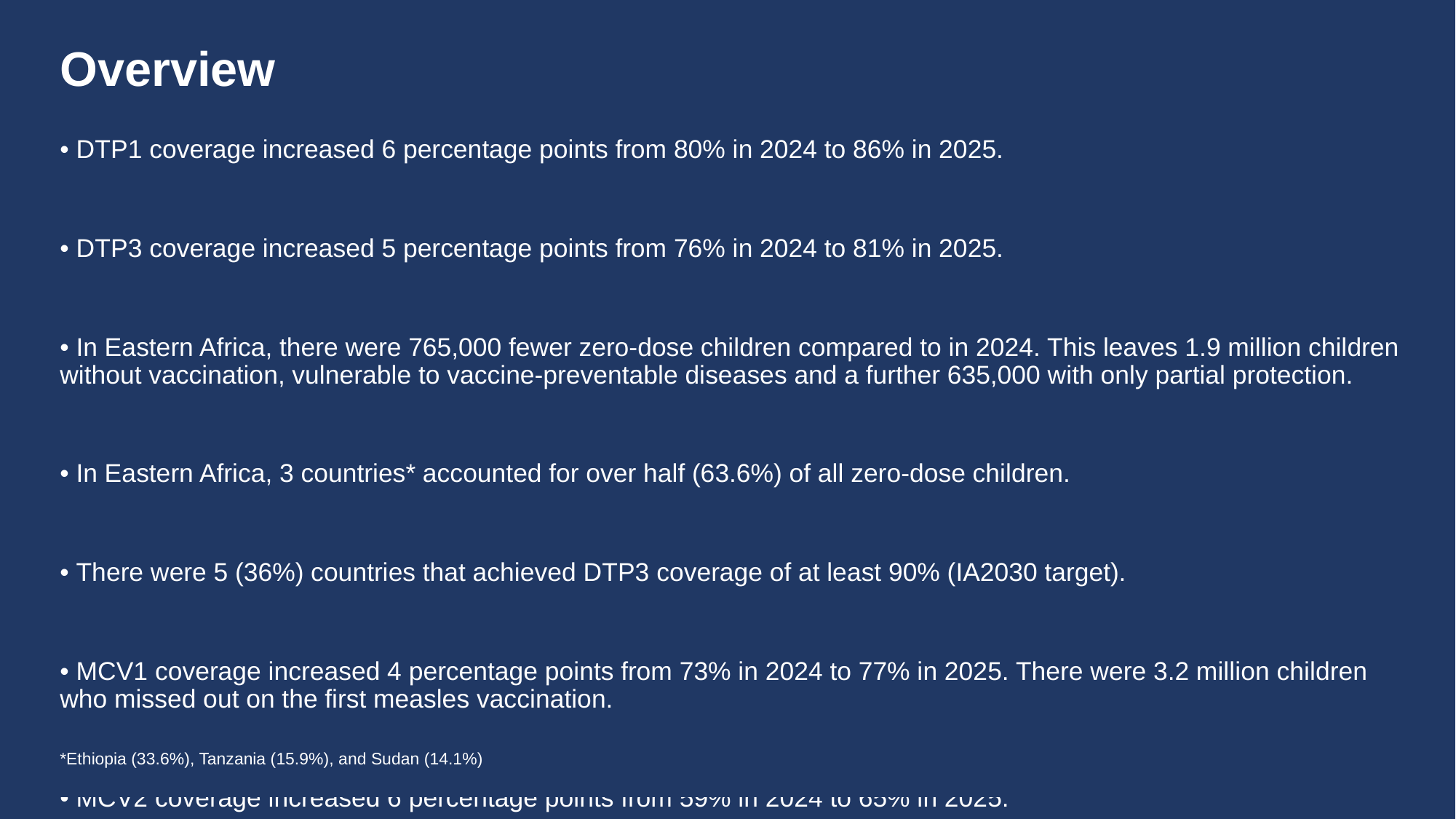

# Overview
• DTP1 coverage increased 6 percentage points from 80% in 2024 to 86% in 2025.

• DTP3 coverage increased 5 percentage points from 76% in 2024 to 81% in 2025.

• In Eastern Africa, there were 765,000 fewer zero-dose children compared to in 2024. This leaves 1.9 million children without vaccination, vulnerable to vaccine-preventable diseases and a further 635,000 with only partial protection.

• In Eastern Africa, 3 countries* accounted for over half (63.6%) of all zero-dose children.

• There were 5 (36%) countries that achieved DTP3 coverage of at least 90% (IA2030 target).

• MCV1 coverage increased 4 percentage points from 73% in 2024 to 77% in 2025. There were 3.2 million children who missed out on the first measles vaccination.

• MCV2 coverage increased 6 percentage points from 59% in 2024 to 65% in 2025.

• Last dose coverage of HPV vaccination (HPVc) among girls increased from 51% to 56% in 2025.
*Ethiopia (33.6%), Tanzania (15.9%), and Sudan (14.1%)